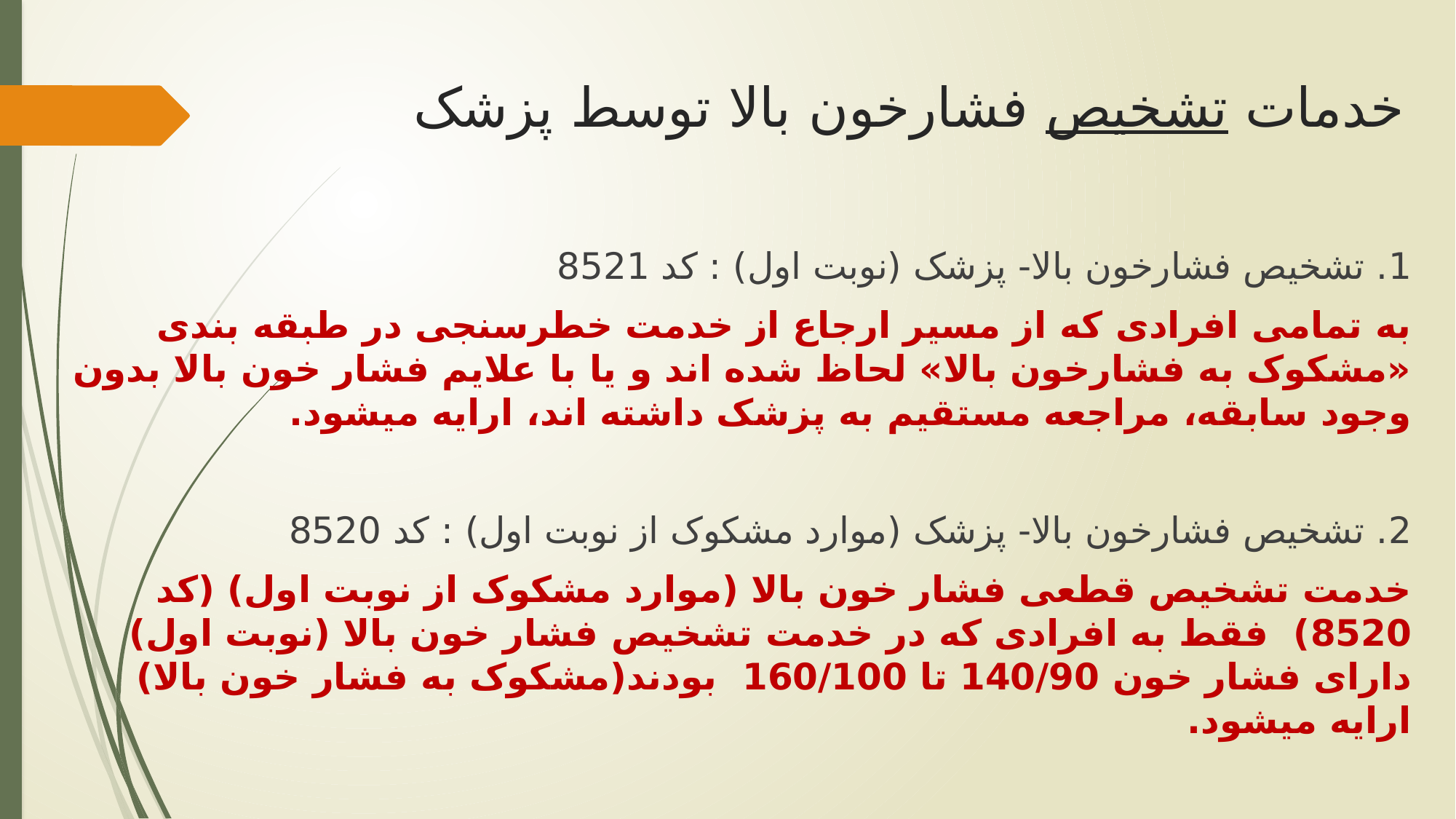

# خدمات تشخیص فشارخون بالا توسط پزشک

1. تشخيص فشارخون بالا- پزشک (نوبت اول) : کد 8521
به تمامی افرادی که از مسیر ارجاع از خدمت خطرسنجی در طبقه بندی «مشکوک به فشارخون بالا» لحاظ شده اند و یا با علایم فشار خون بالا بدون وجود سابقه، مراجعه مستقیم به پزشک داشته اند، ارایه میشود.

2. تشخیص فشارخون بالا- پزشک (موارد مشکوک از نوبت اول) : کد 8520
خدمت تشخیص قطعی فشار خون بالا (موارد مشکوک از نوبت اول) (کد 8520)  فقط به افرادی که در خدمت تشخیص فشار خون بالا (نوبت اول) دارای فشار خون 140/90 تا 160/100  بودند(مشکوک به فشار خون بالا) ارایه میشود.